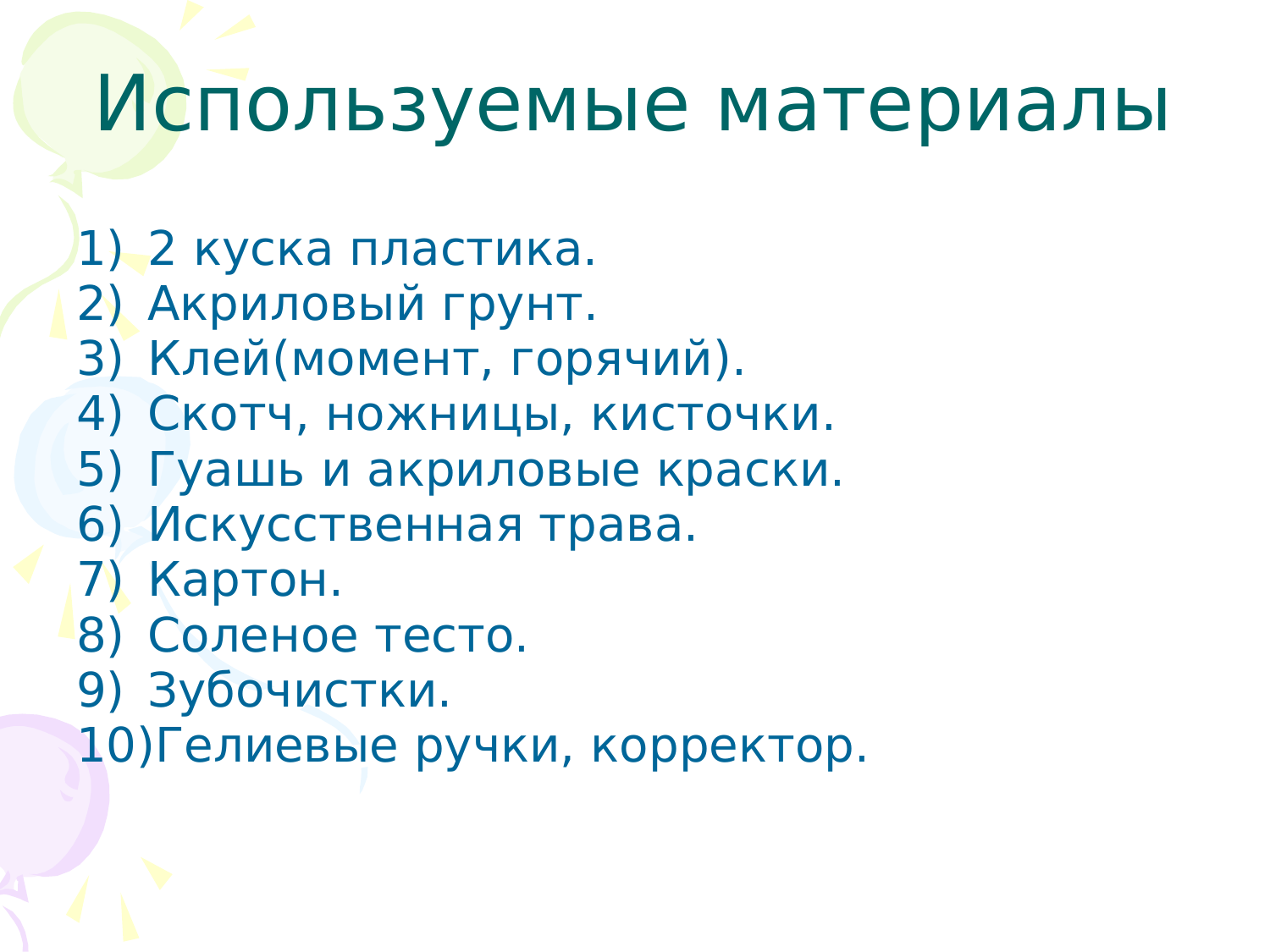

Используемые материалы
2 куска пластика.
Акриловый грунт.
Клей(момент, горячий).
Скотч, ножницы, кисточки.
Гуашь и акриловые краски.
Искусственная трава.
Картон.
Соленое тесто.
Зубочистки.
Гелиевые ручки, корректор.